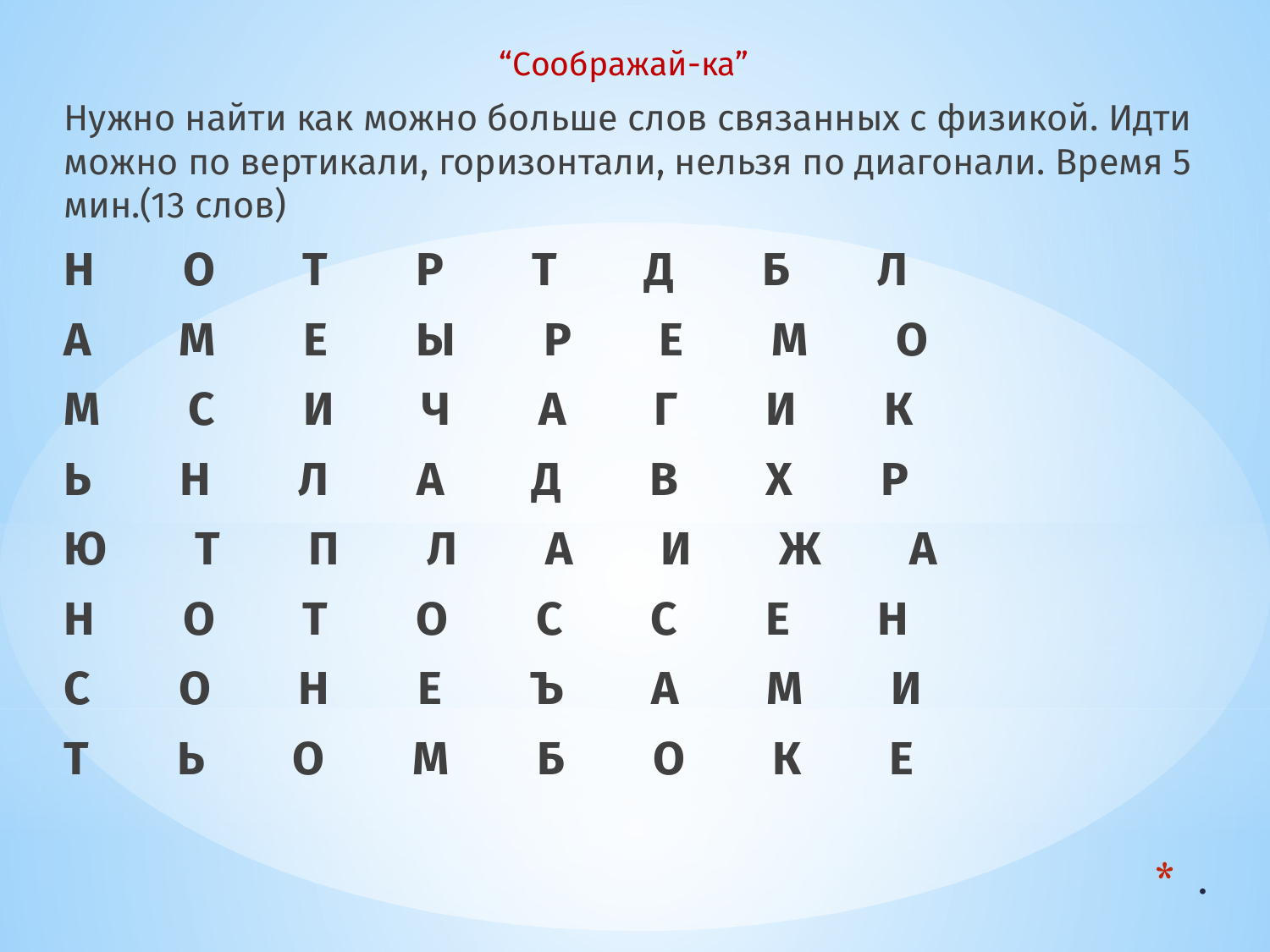

“Соображай-ка”
Нужно найти как можно больше слов связанных с физикой. Идти можно по вертикали, горизонтали, нельзя по диагонали. Время 5 мин.(13 слов)
Н        О        Т        Р        Т        Д        Б        Л
А        М        Е        Ы        Р        Е        М        О
М        С        И        Ч        А        Г        И        К
Ь        Н        Л        А        Д        В        Х        Р
Ю        Т        П        Л        А        И        Ж        А
Н        О        Т        О        С        С        Е        Н
С        О        Н        Е        Ъ        А        М        И
Т        Ь        О        М        Б        О        К        Е

# .